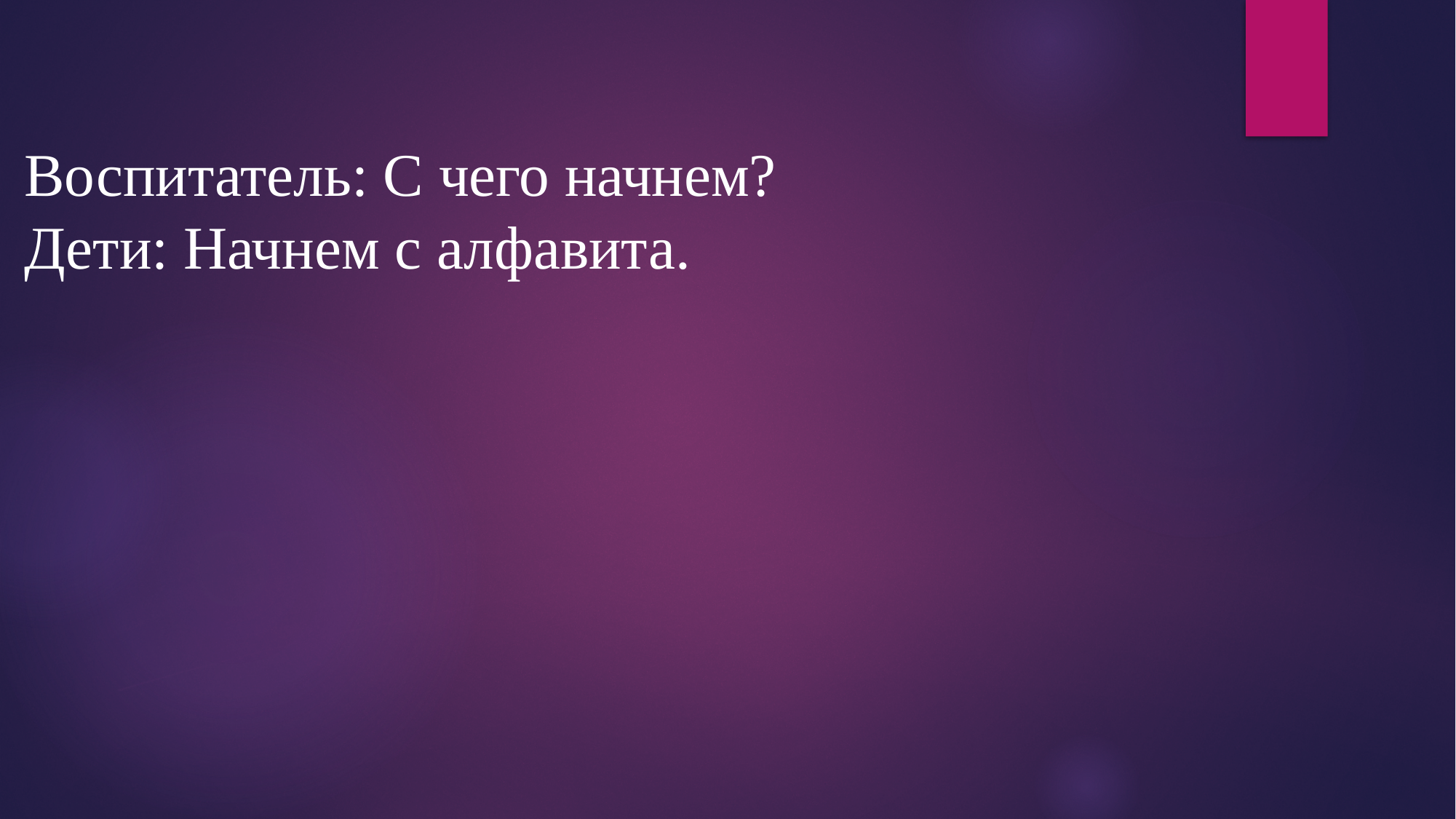

Воспитатель: С чего начнем?
Дети: Начнем с алфавита.